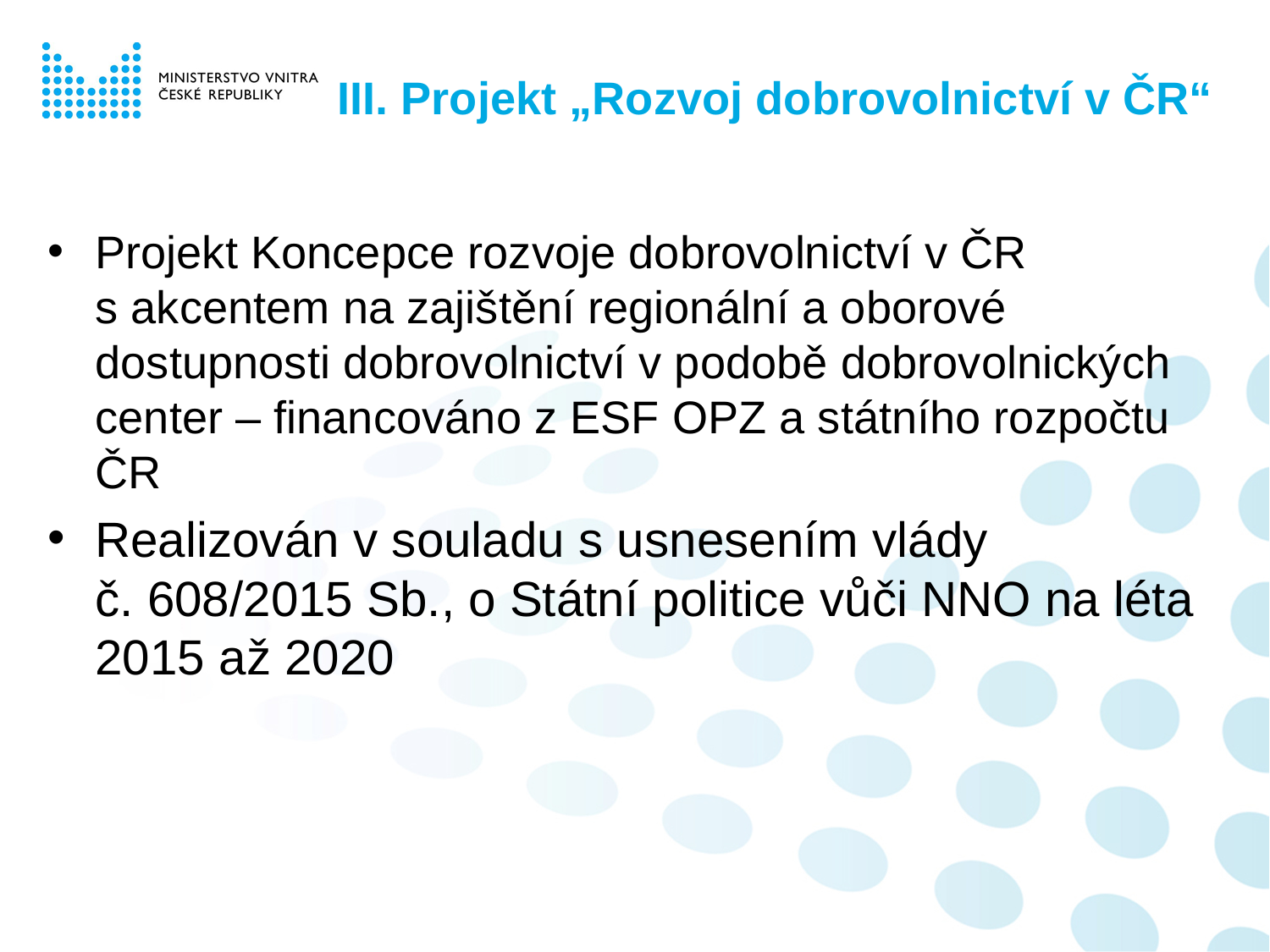

# III. Projekt „Rozvoj dobrovolnictví v ČR“
Projekt Koncepce rozvoje dobrovolnictví v ČR            s akcentem na zajištění regionální a oborové dostupnosti dobrovolnictví v podobě dobrovolnických center – financováno z ESF OPZ a státního rozpočtu ČR
Realizován v souladu s usnesením vlády             č. 608/2015 Sb., o Státní politice vůči NNO na léta 2015 až 2020